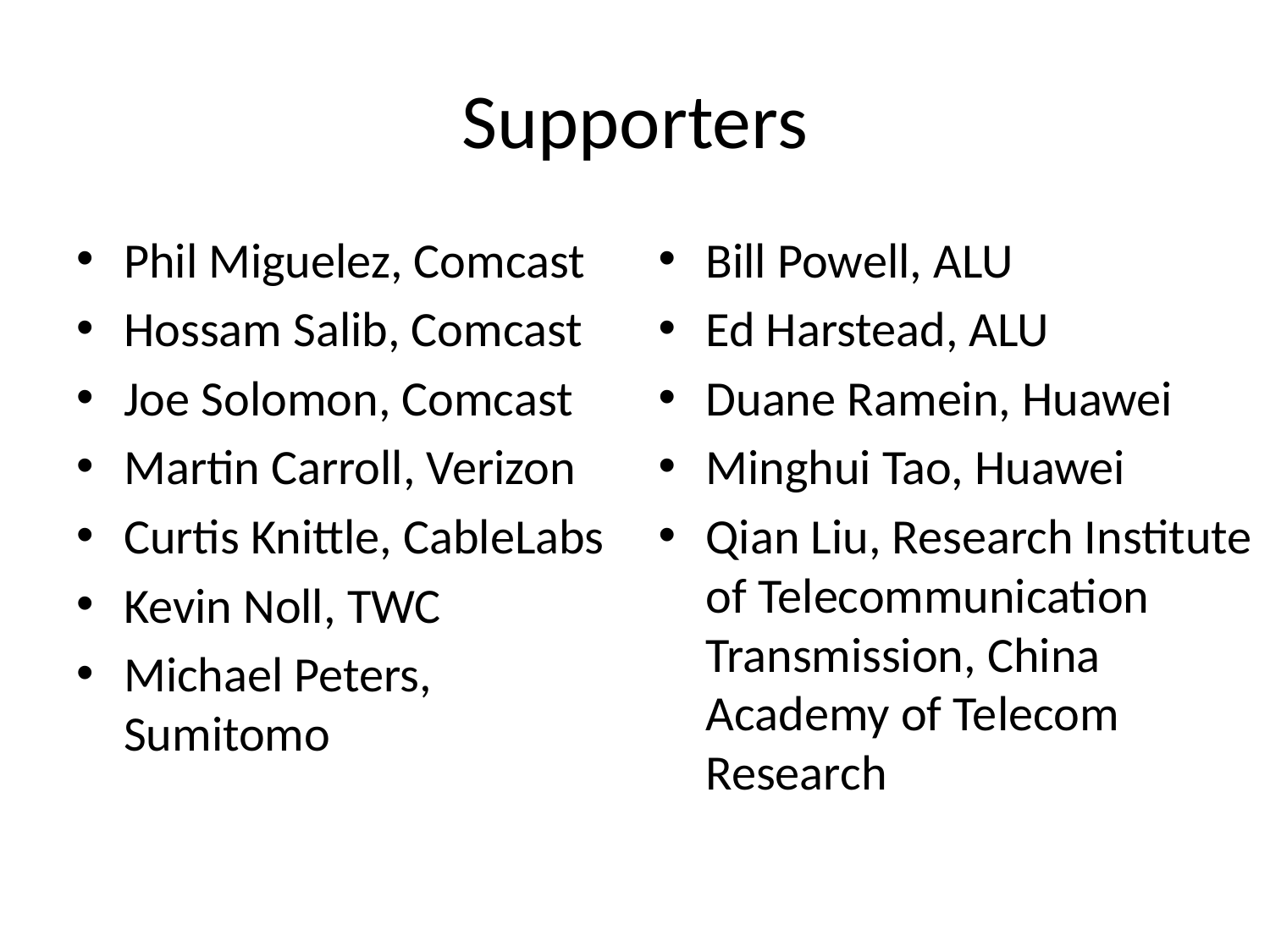

# Supporters
Phil Miguelez, Comcast
Hossam Salib, Comcast
Joe Solomon, Comcast
Martin Carroll, Verizon
Curtis Knittle, CableLabs
Kevin Noll, TWC
Michael Peters, Sumitomo
Bill Powell, ALU
Ed Harstead, ALU
Duane Ramein, Huawei
Minghui Tao, Huawei
Qian Liu, Research Institute of Telecommunication Transmission, China Academy of Telecom Research